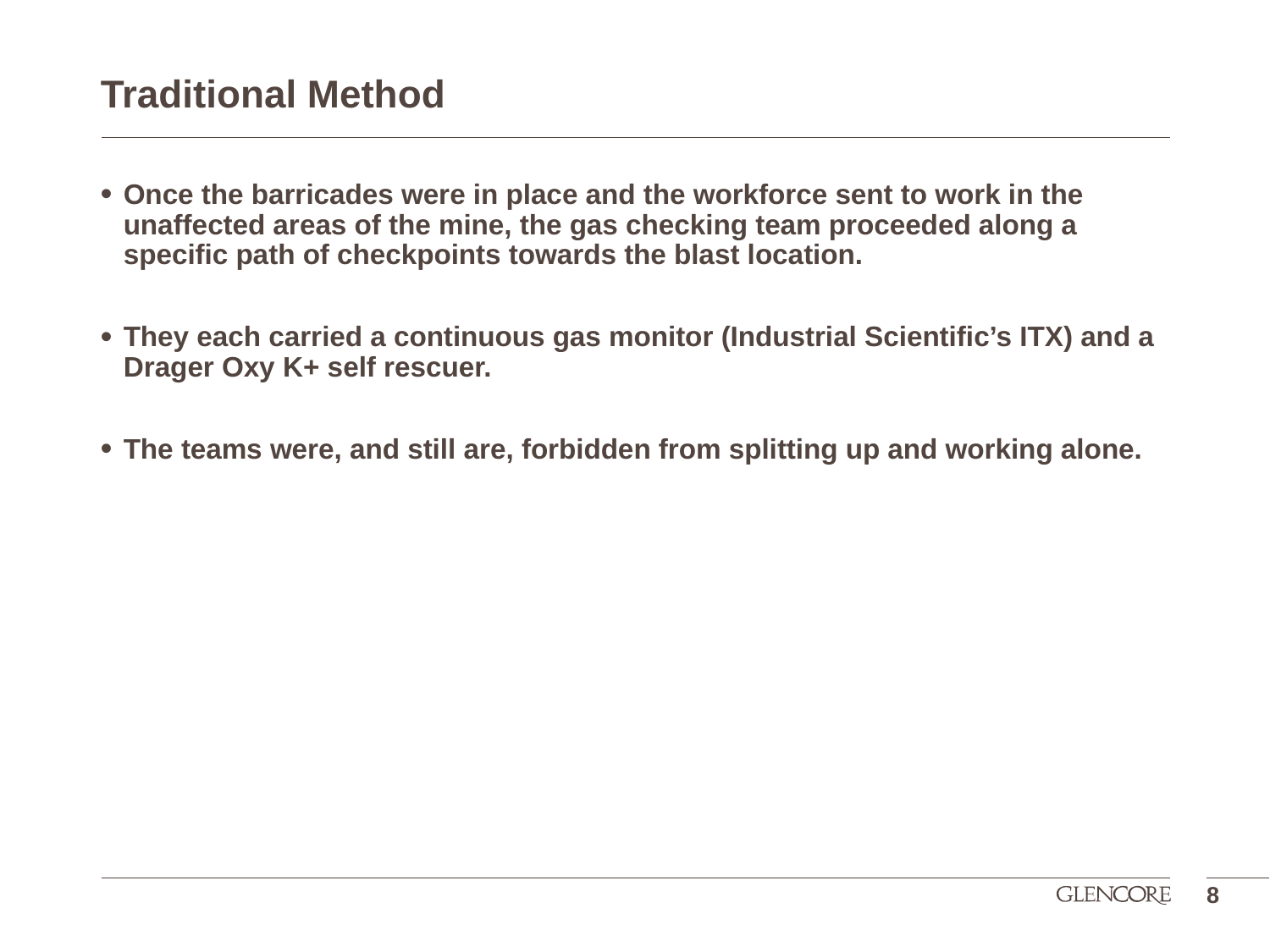

# Traditional Method
Once the barricades were in place and the workforce sent to work in the unaffected areas of the mine, the gas checking team proceeded along a specific path of checkpoints towards the blast location.

They each carried a continuous gas monitor (Industrial Scientific’s ITX) and a Drager Oxy K+ self rescuer.

The teams were, and still are, forbidden from splitting up and working alone.

8